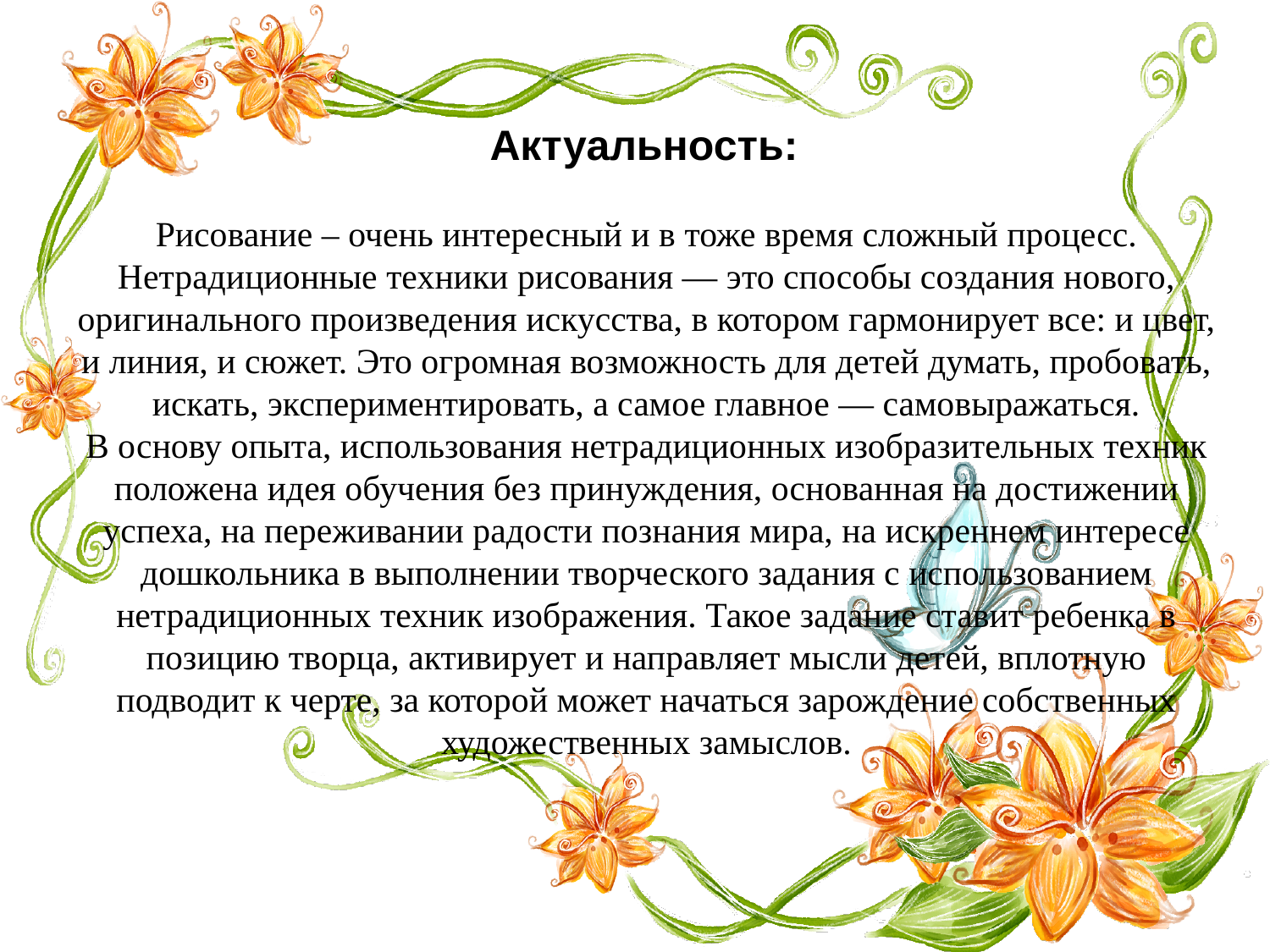

# Актуальность:

Рисование – очень интересный и в тоже время сложный процесс.
Нетрадиционные техники рисования — это способы создания нового, оригинального произведения искусства, в котором гармонирует все: и цвет, и линия, и сюжет. Это огромная возможность для детей думать, пробовать, искать, экспериментировать, а самое главное — самовыражаться.
В основу опыта, использования нетрадиционных изобразительных техник положена идея обучения без принуждения, основанная на достижении успеха, на переживании радости познания мира, на искреннем интересе дошкольника в выполнении творческого задания с использованием нетрадиционных техник изображения. Такое задание ставит ребенка в позицию творца, активирует и направляет мысли детей, вплотную подводит к черте, за которой может начаться зарождение собственных художественных замыслов.